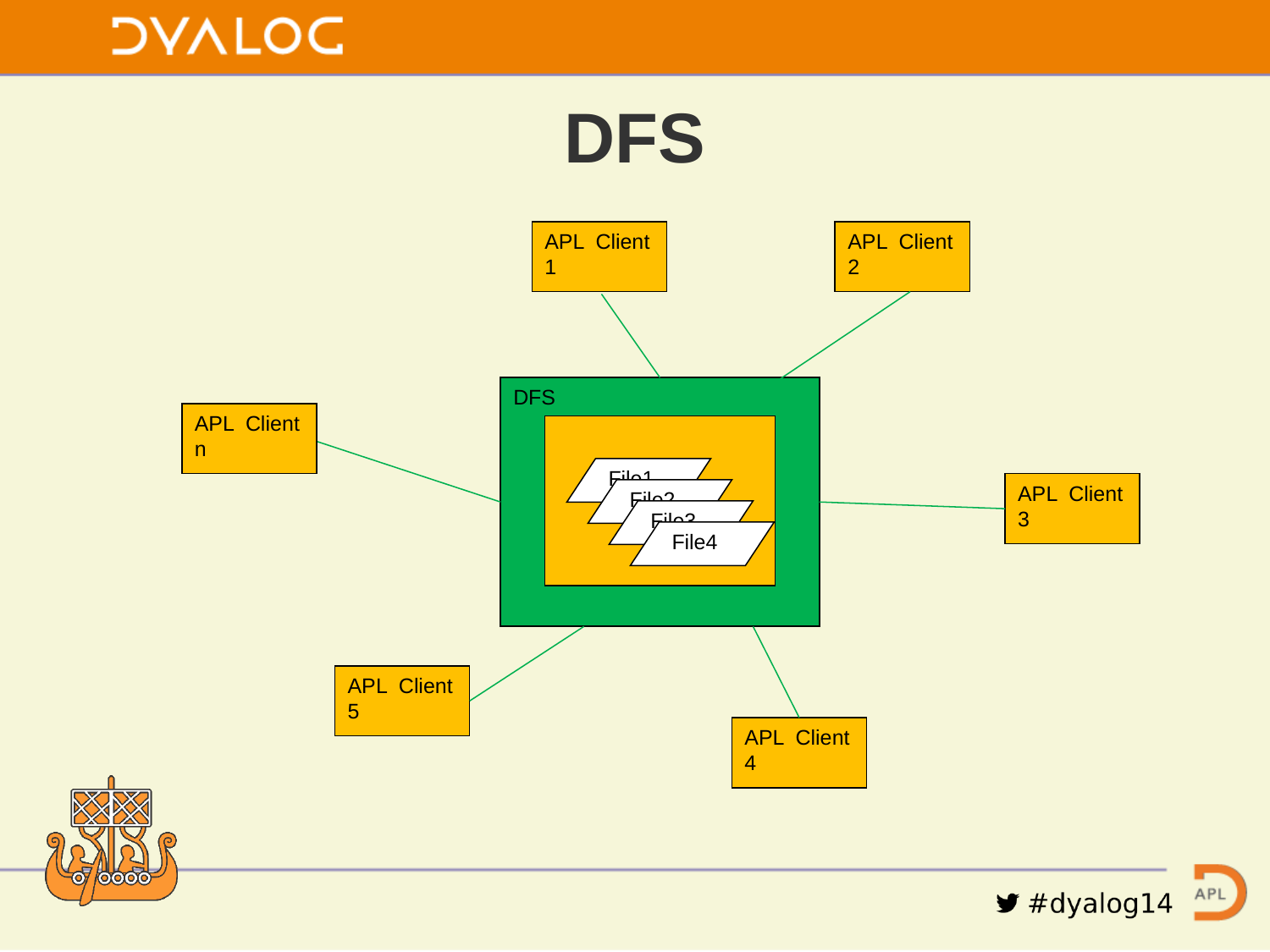

# DFS
APL  Client 1
APL  Client 2
DFS
APL  Client n

File1

APL  Client 3
File2

File3

File4

APL  Client 5
APL  Client 4